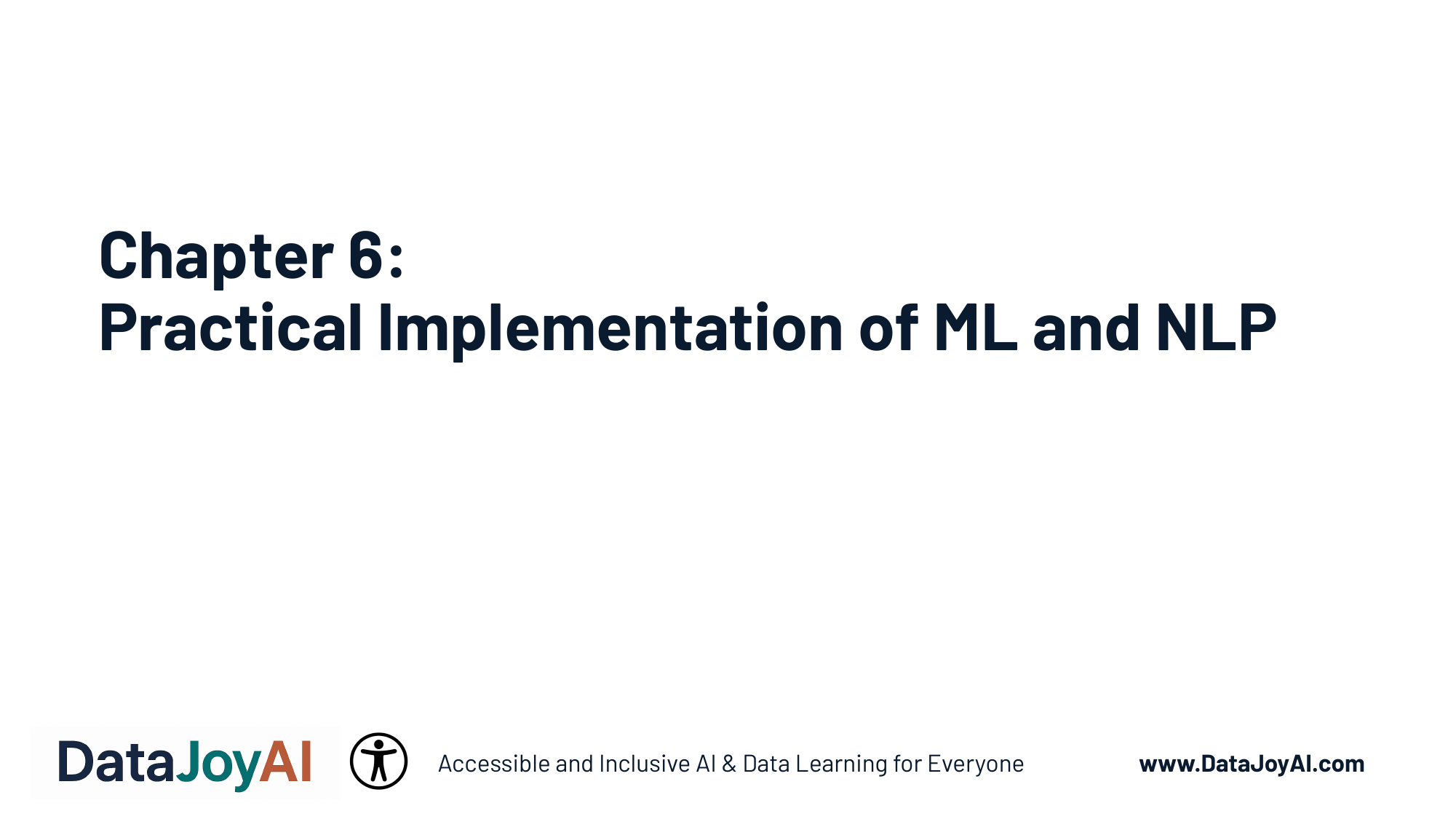

# Chapter 6: Practical Implementation of ML and NLP